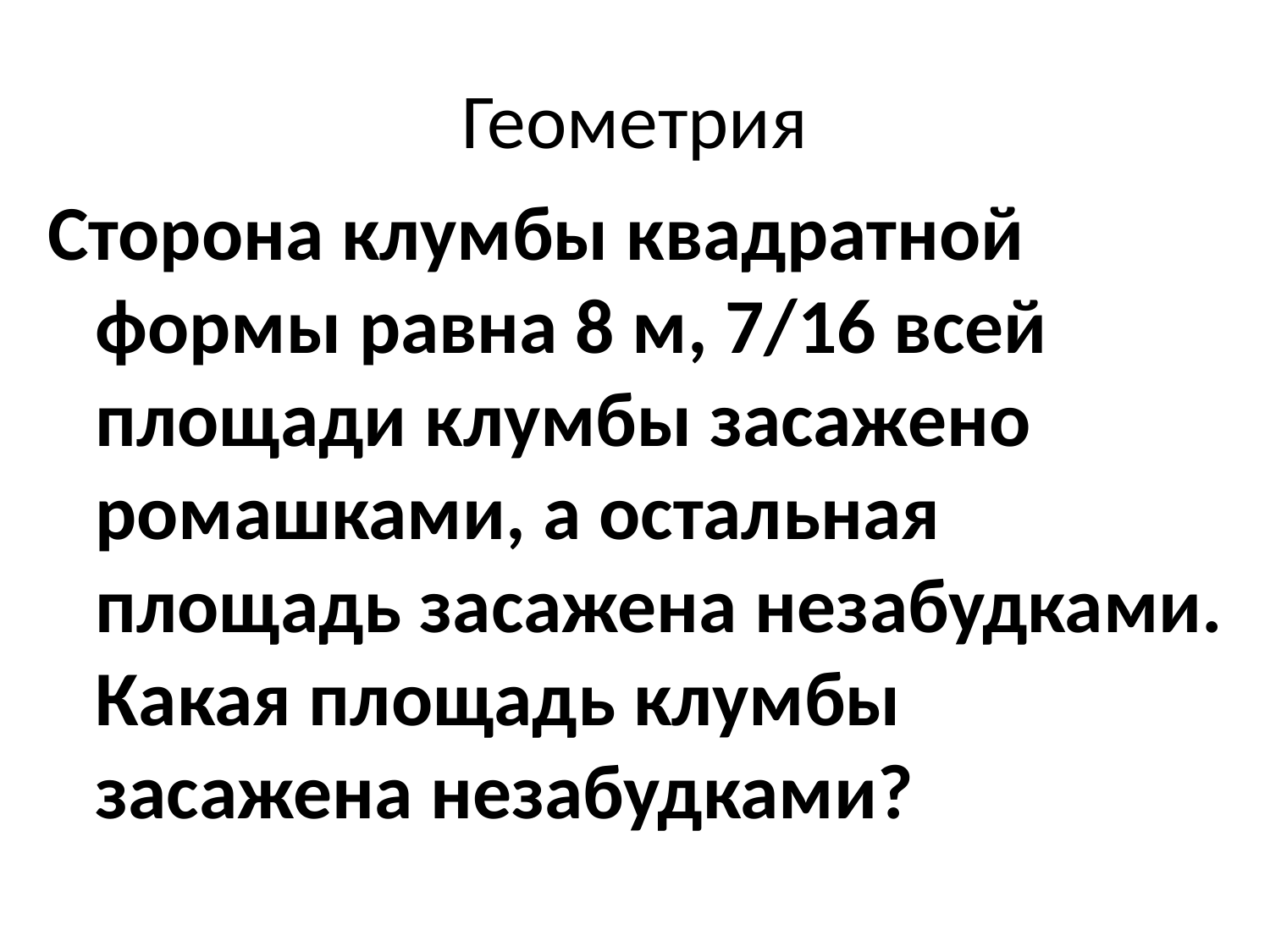

# Геометрия
Сторона клумбы квадратной формы равна 8 м, 7/16 всей площади клумбы засажено ромашками, а остальная площадь засажена незабудками. Какая площадь клумбы засажена незабудками?